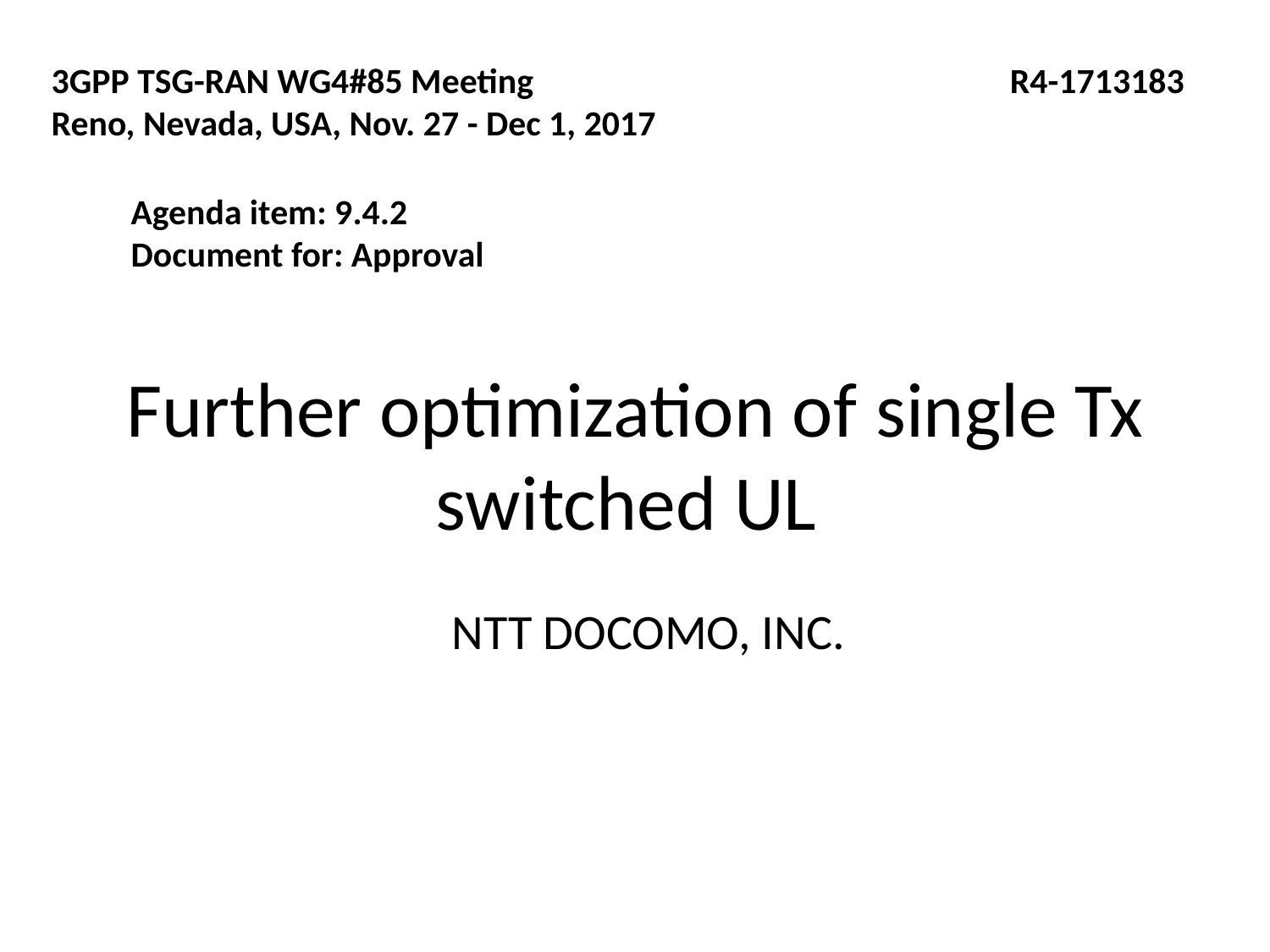

3GPP TSG-RAN WG4#85 Meeting
Reno, Nevada, USA, Nov. 27 - Dec 1, 2017
R4-1713183
Agenda item: 9.4.2
Document for: Approval
# Further optimization of single Tx switched UL
NTT DOCOMO, INC.